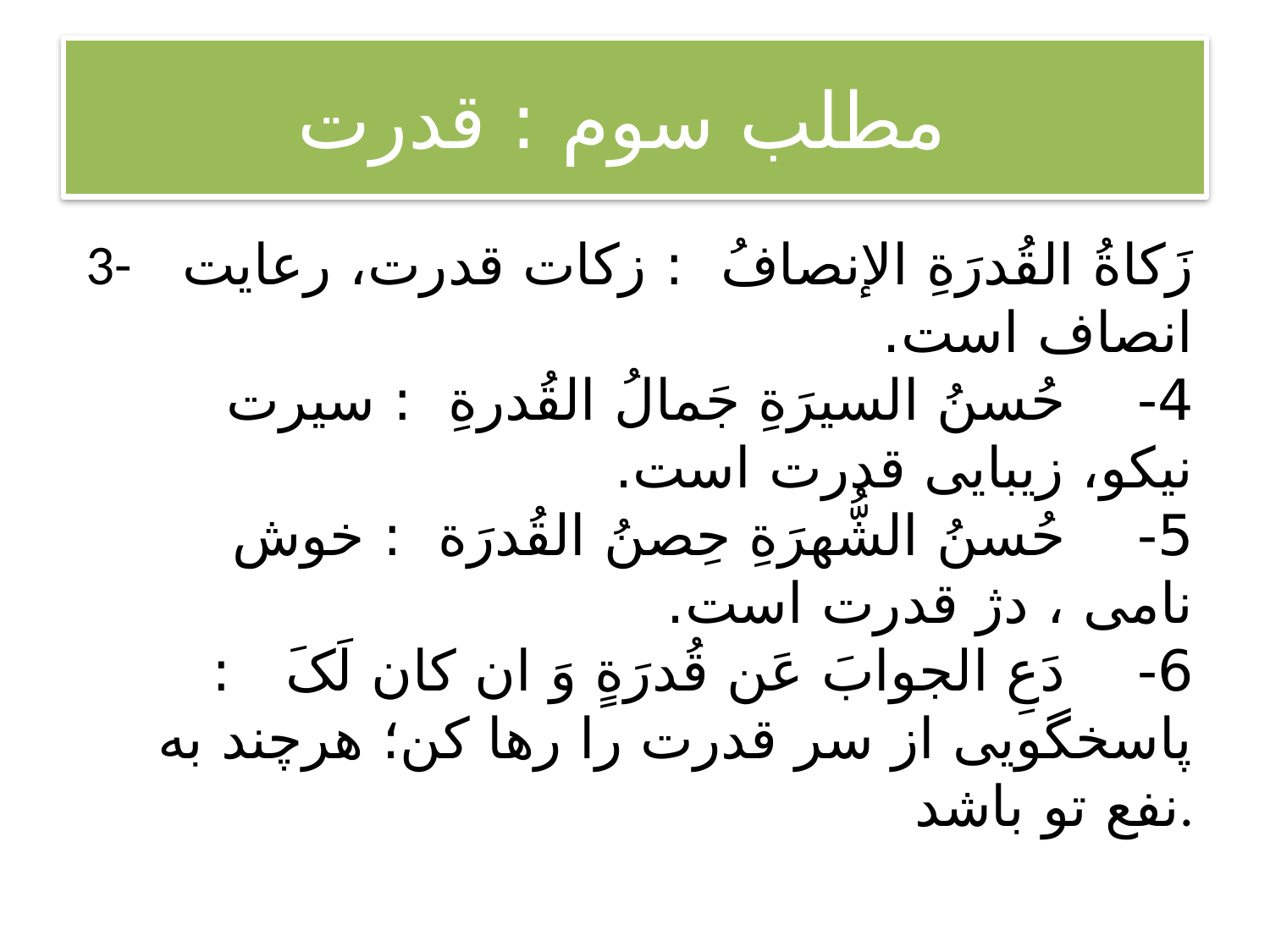

# مطلب سوم : قدرت
3-    زَکاةُ القُدرَةِ الإنصافُ  : زکات قدرت، رعایت انصاف است.
4-    حُسنُ السیرَةِ جَمالُ القُدرةِ  : سیرت نیکو، زیبایی قدرت است.
5-    حُسنُ الشُّهرَةِ حِصنُ القُدرَة  : خوش نامی ، دژ قدرت است.
6-    دَعِ الجوابَ عَن قُدرَةٍ وَ ان کان لَکَ   : پاسخگویی از سر قدرت را رها کن؛ هرچند به نفع تو باشد.